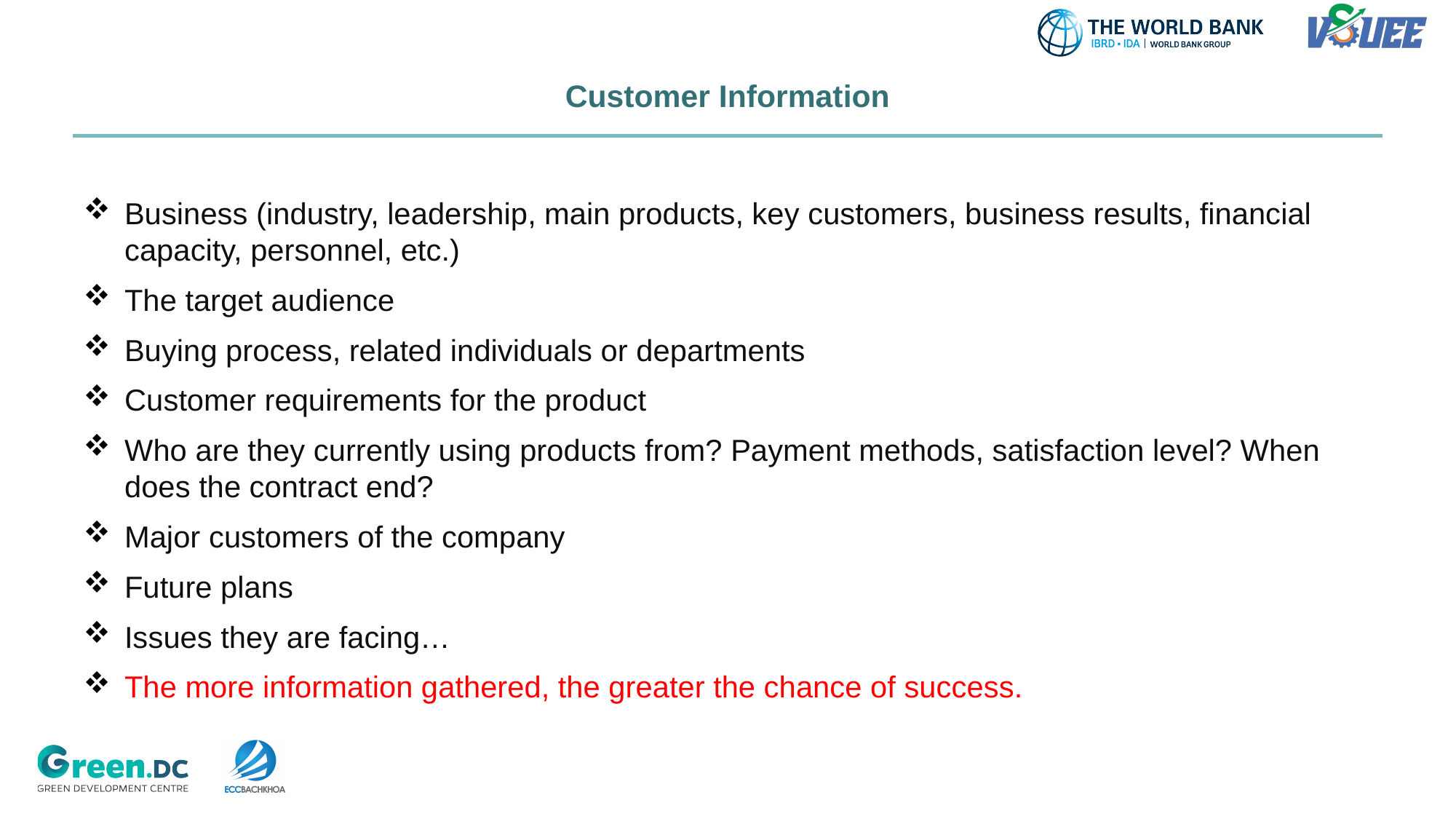

# Customer Information
Business (industry, leadership, main products, key customers, business results, financial capacity, personnel, etc.)
The target audience
Buying process, related individuals or departments
Customer requirements for the product
Who are they currently using products from? Payment methods, satisfaction level? When does the contract end?
Major customers of the company
Future plans
Issues they are facing…
The more information gathered, the greater the chance of success.